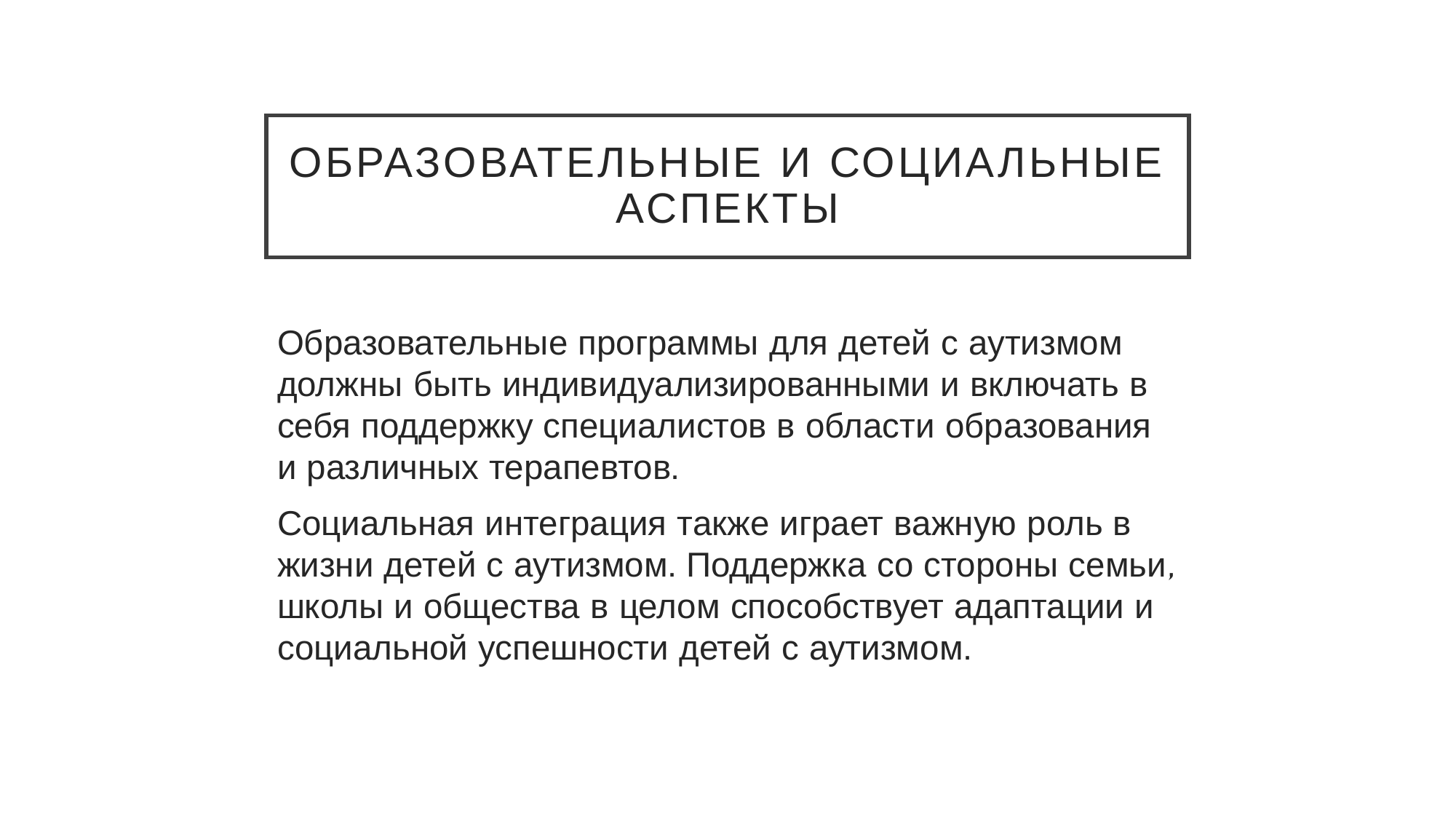

# Образовательные и социальные аспекты
Образовательные программы для детей с аутизмом должны быть индивидуализированными и включать в себя поддержку специалистов в области образования и различных терапевтов.
Социальная интеграция также играет важную роль в жизни детей с аутизмом. Поддержка со стороны семьи, школы и общества в целом способствует адаптации и социальной успешности детей с аутизмом.